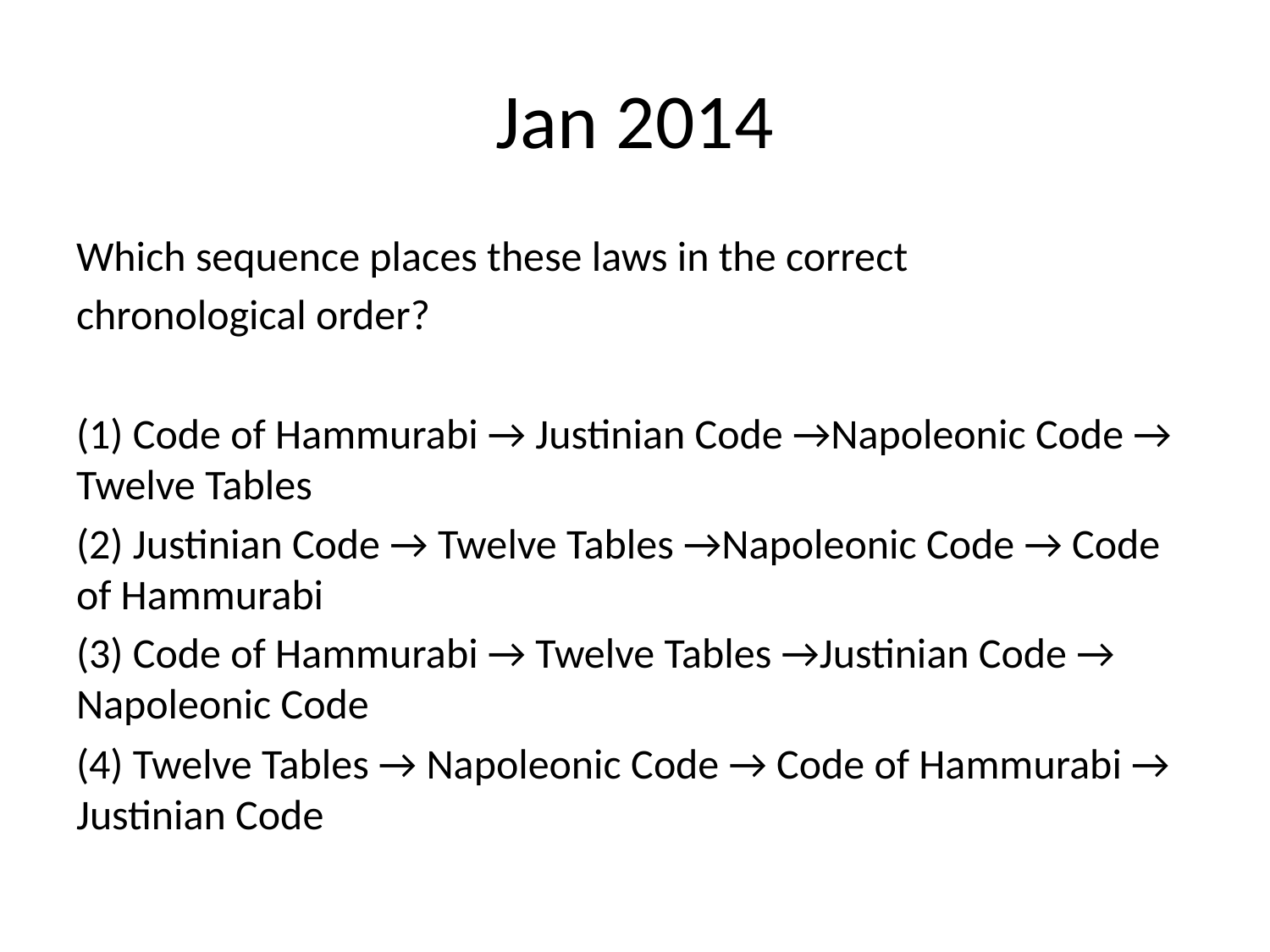

# Jan 2014
Which sequence places these laws in the correct
chronological order?

(1) Code of Hammurabi → Justinian Code →Napoleonic Code → Twelve Tables
(2) Justinian Code → Twelve Tables →Napoleonic Code → Code of Hammurabi
(3) Code of Hammurabi → Twelve Tables →Justinian Code → Napoleonic Code
(4) Twelve Tables → Napoleonic Code → Code of Hammurabi → Justinian Code